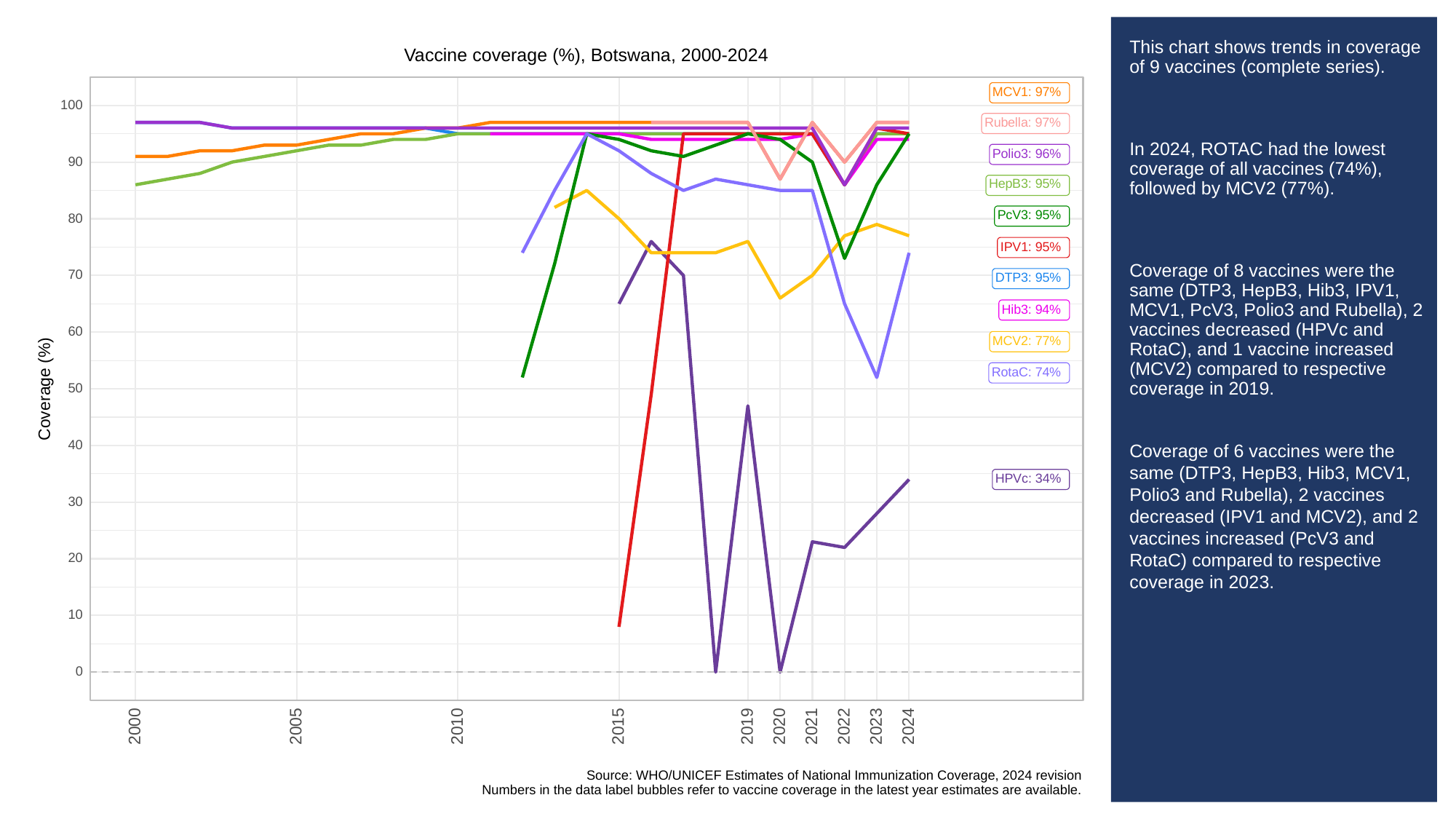

# This chart shows trends in coverage of 9 vaccines (complete series).

In 2024, ROTAC had the lowest coverage of all vaccines (74%), followed by MCV2 (77%).

Coverage of 8 vaccines were the same (DTP3, HepB3, Hib3, IPV1, MCV1, PcV3, Polio3 and Rubella), 2 vaccines decreased (HPVc and RotaC), and 1 vaccine increased (MCV2) compared to respective coverage in 2019.

Coverage of 6 vaccines were the same (DTP3, HepB3, Hib3, MCV1, Polio3 and Rubella), 2 vaccines decreased (IPV1 and MCV2), and 2 vaccines increased (PcV3 and RotaC) compared to respective coverage in 2023.

Vaccine coverage (%), Botswana, 2000-2024

MCV1: 97%

100

Rubella: 97%

Polio3: 96%
90

HepB3: 95%

PcV3: 95%
80

IPV1: 95%

70
DTP3: 95%

Hib3: 94%
60

MCV2: 77%

RotaC: 74%
Coverage (%)
50

40

HPVc: 34%

30

20

10

0

2023
2000
2005
2010
2015
2019
2020
2021
2022
2024
Source: WHO/UNICEF Estimates of National Immunization Coverage, 2024 revision
Numbers in the data label bubbles refer to vaccine coverage in the latest year estimates are available.